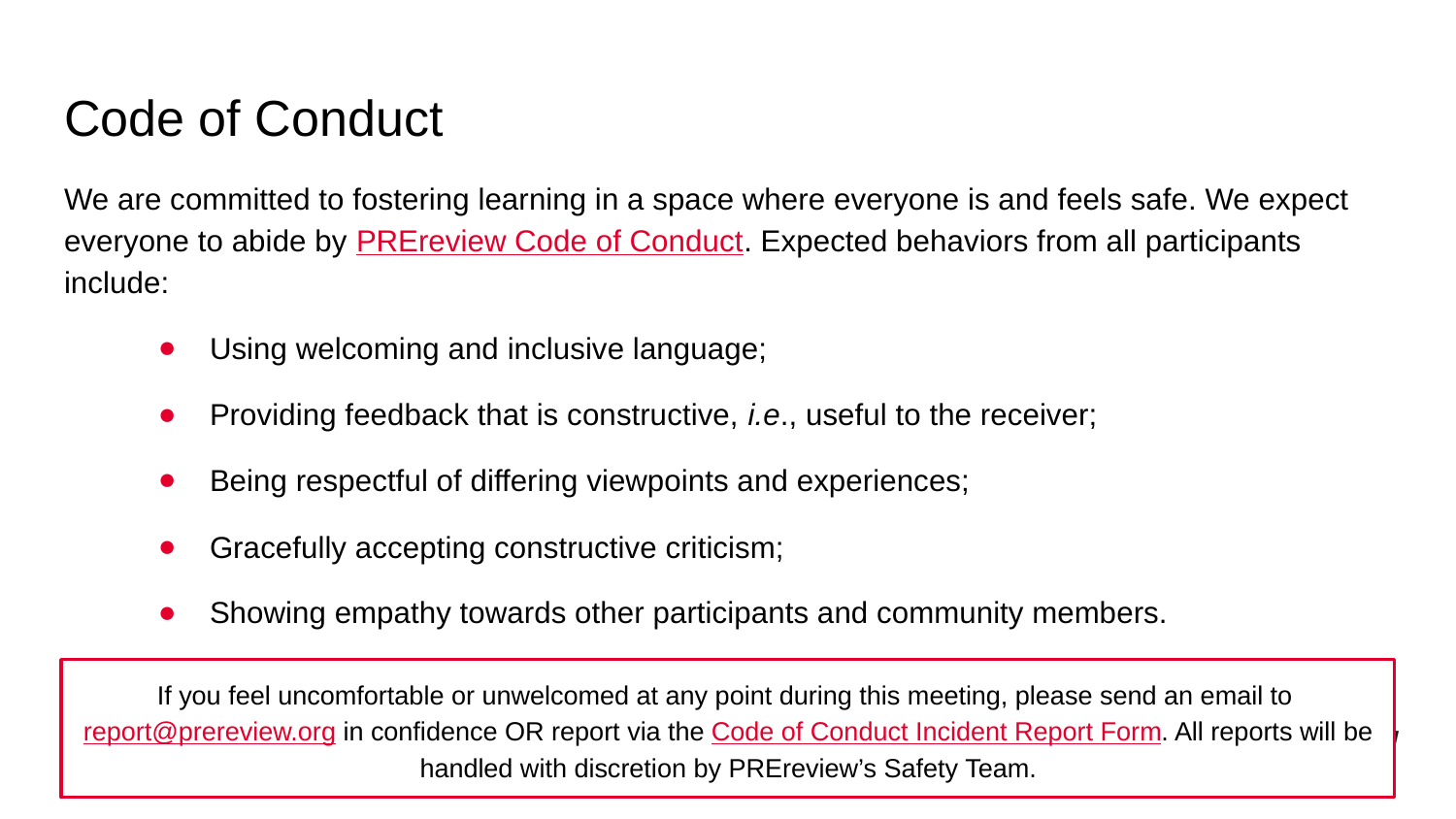

# Code of Conduct
We are committed to fostering learning in a space where everyone is and feels safe. We expect everyone to abide by PREreview Code of Conduct. Expected behaviors from all participants include:
Using welcoming and inclusive language;
Providing feedback that is constructive, i.e., useful to the receiver;
Being respectful of differing viewpoints and experiences;
Gracefully accepting constructive criticism;
Showing empathy towards other participants and community members.
If you feel uncomfortable or unwelcomed at any point during this meeting, please send an email to report@prereview.org in confidence OR report via the Code of Conduct Incident Report Form. All reports will be handled with discretion by PREreview’s Safety Team.